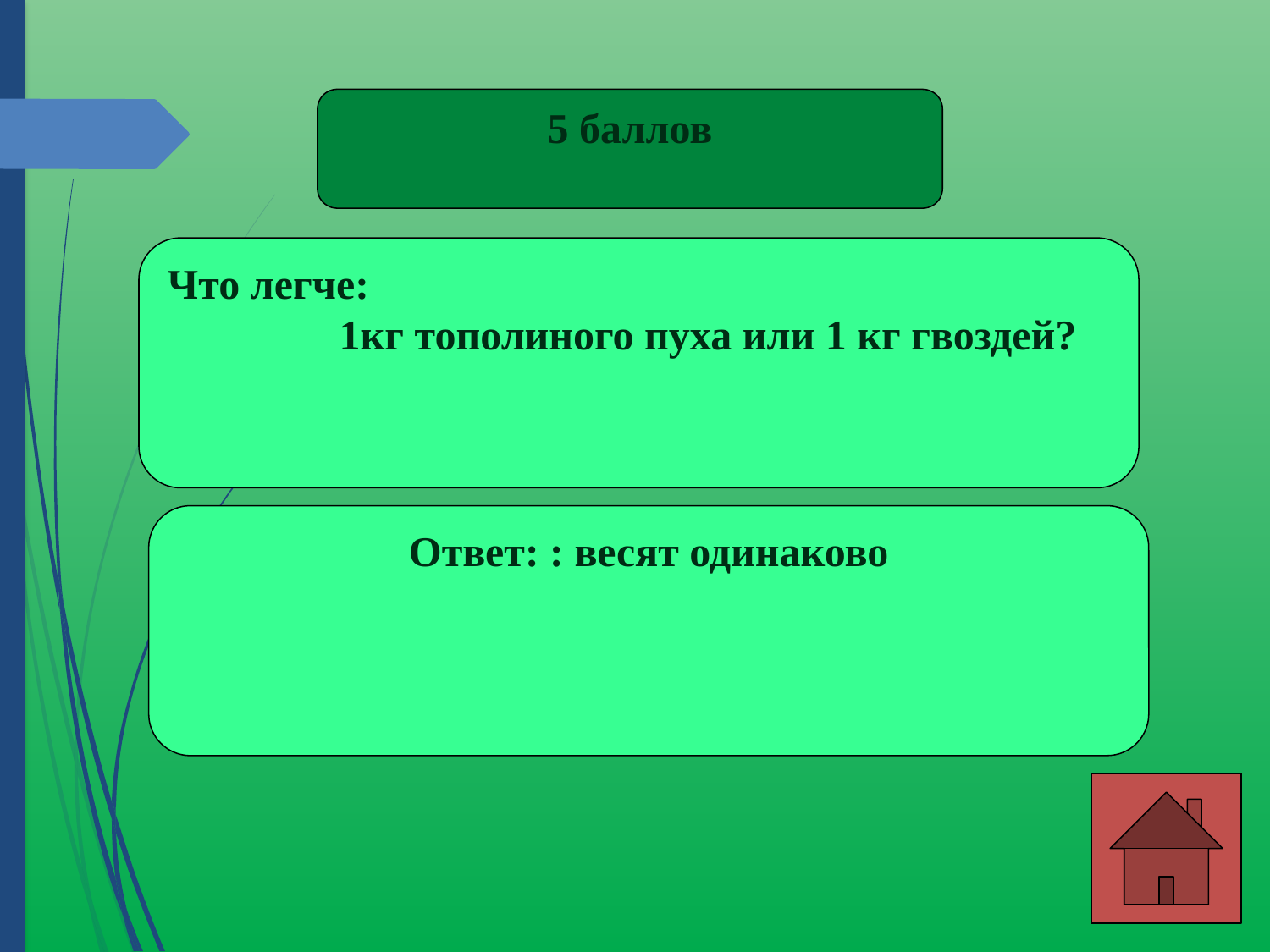

5 баллов
Что легче:                                                                                    1кг тополиного пуха или 1 кг гвоздей?
Ответ: : весят одинаково